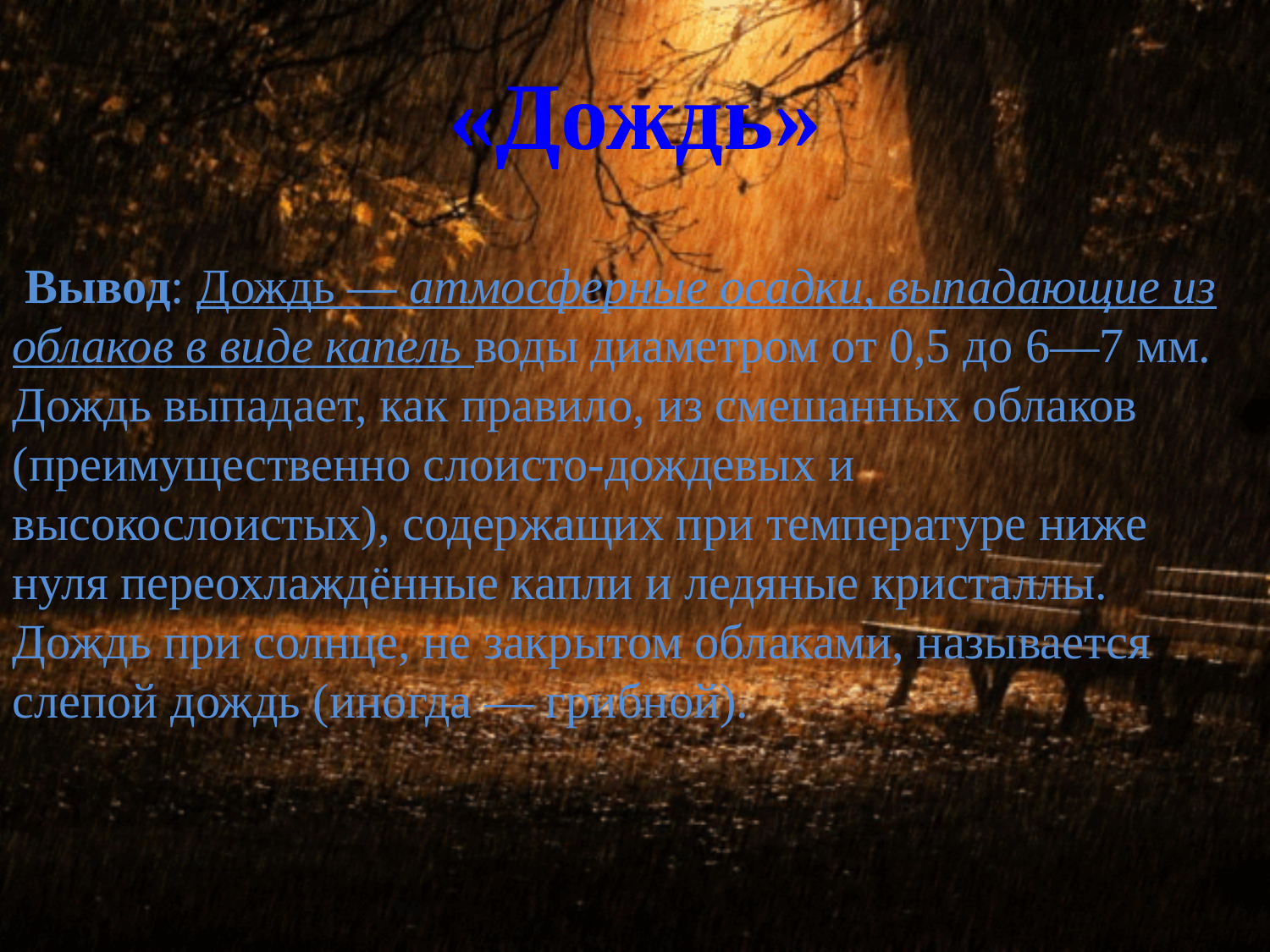

# «Дождь»
 Вывод: Дождь — атмосферные осадки, выпадающие из облаков в виде капель воды диаметром от 0,5 до 6—7 мм.
Дождь выпадает, как правило, из смешанных облаков (преимущественно слоисто-дождевых и высокослоистых), содержащих при температуре ниже нуля переохлаждённые капли и ледяные кристаллы.
Дождь при солнце, не закрытом облаками, называется слепой дождь (иногда — грибной).